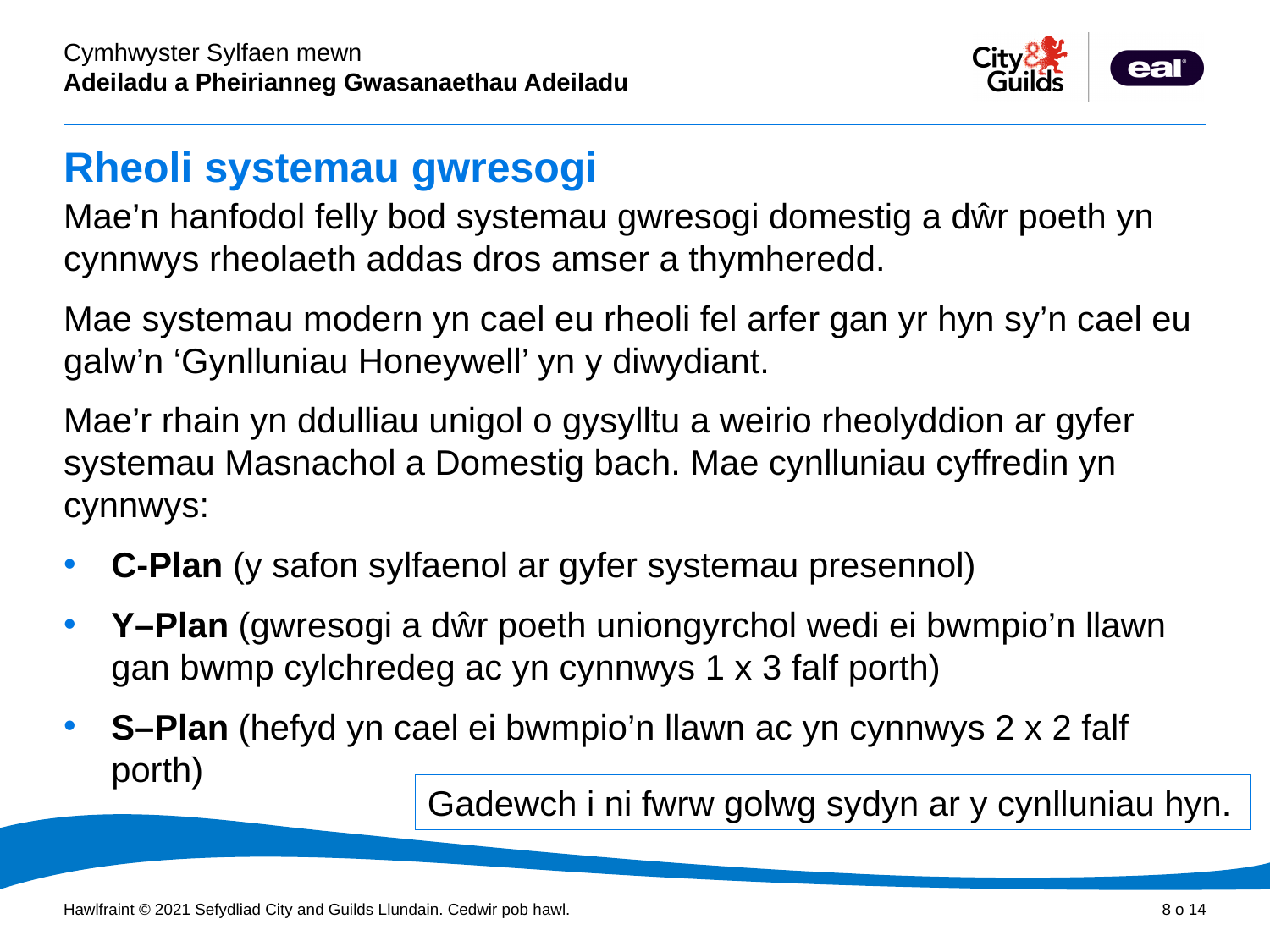

# Rheoli systemau gwresogi
Mae’n hanfodol felly bod systemau gwresogi domestig a dŵr poeth yn cynnwys rheolaeth addas dros amser a thymheredd.
Mae systemau modern yn cael eu rheoli fel arfer gan yr hyn sy’n cael eu galw’n ‘Gynlluniau Honeywell’ yn y diwydiant.
Mae’r rhain yn ddulliau unigol o gysylltu a weirio rheolyddion ar gyfer systemau Masnachol a Domestig bach. Mae cynlluniau cyffredin yn cynnwys:
C-Plan (y safon sylfaenol ar gyfer systemau presennol)
Y–Plan (gwresogi a dŵr poeth uniongyrchol wedi ei bwmpio’n llawn gan bwmp cylchredeg ac yn cynnwys 1 x 3 falf porth)
S–Plan (hefyd yn cael ei bwmpio’n llawn ac yn cynnwys 2 x 2 falf porth)
Gadewch i ni fwrw golwg sydyn ar y cynlluniau hyn.